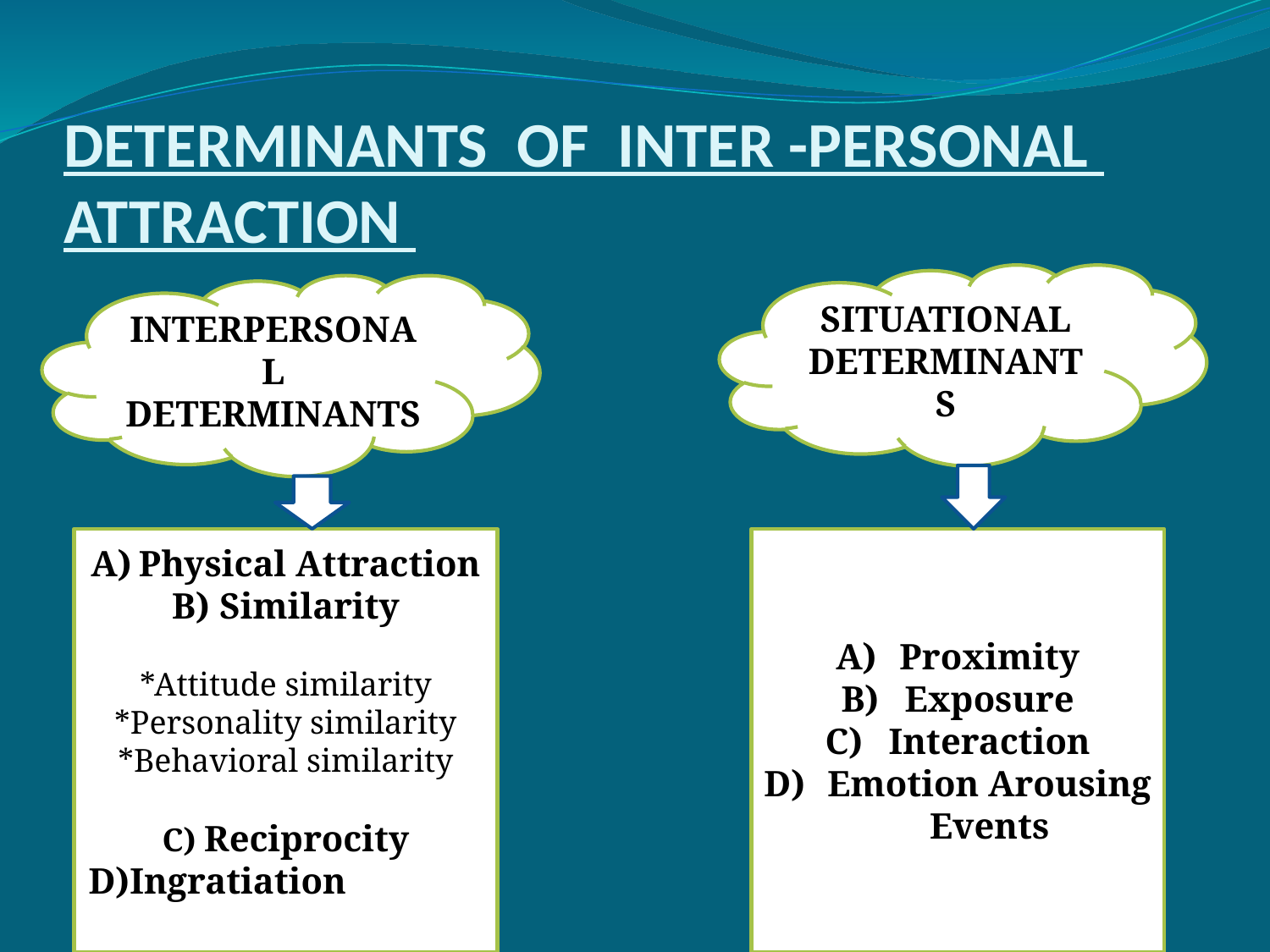

# DETERMINANTS  OF  INTER -PERSONAL  ATTRACTION
SITUATIONAL
DETERMINANTS
INTERPERSONAL
DETERMINANTS

Physical Attraction
Similarity

*Attitude similarity
*Personality similarity
*Behavioral similarity

C) Reciprocity
D)Ingratiation

Proximity
Exposure
Interaction
Emotion Arousing Events